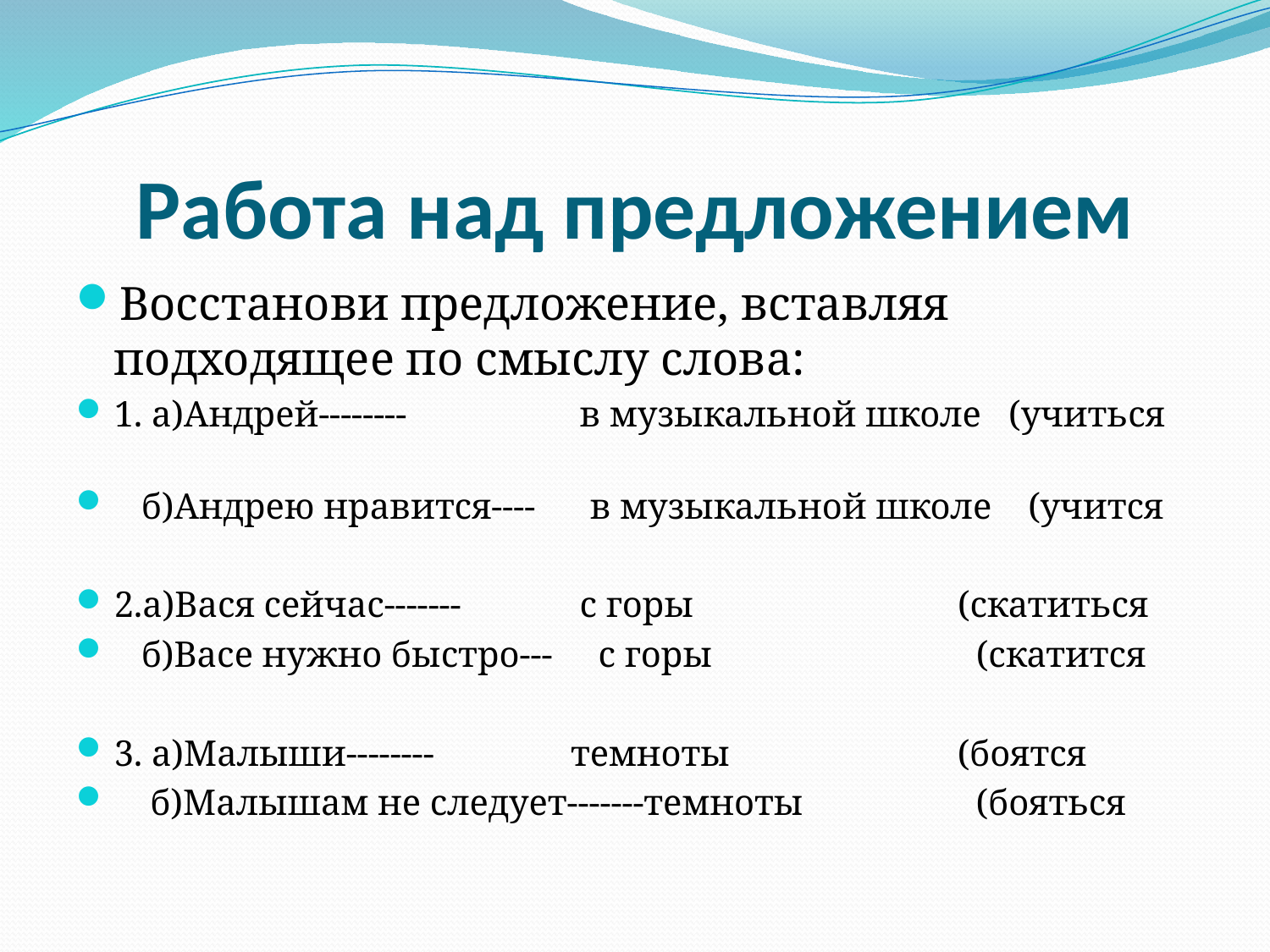

# Работа над предложением
Восстанови предложение, вставляя подходящее по смыслу слова:
1. а)Андрей--------                   в музыкальной школе   (учиться
   б)Андрею нравится----      в музыкальной школе    (учится

2.а)Вася сейчас-------             с горы                             (скатиться
   б)Васе нужно быстро---     с горы                             (скатится

3. а)Малыши--------               темноты                         (боятся
    б)Малышам не следует-------темноты                   (бояться